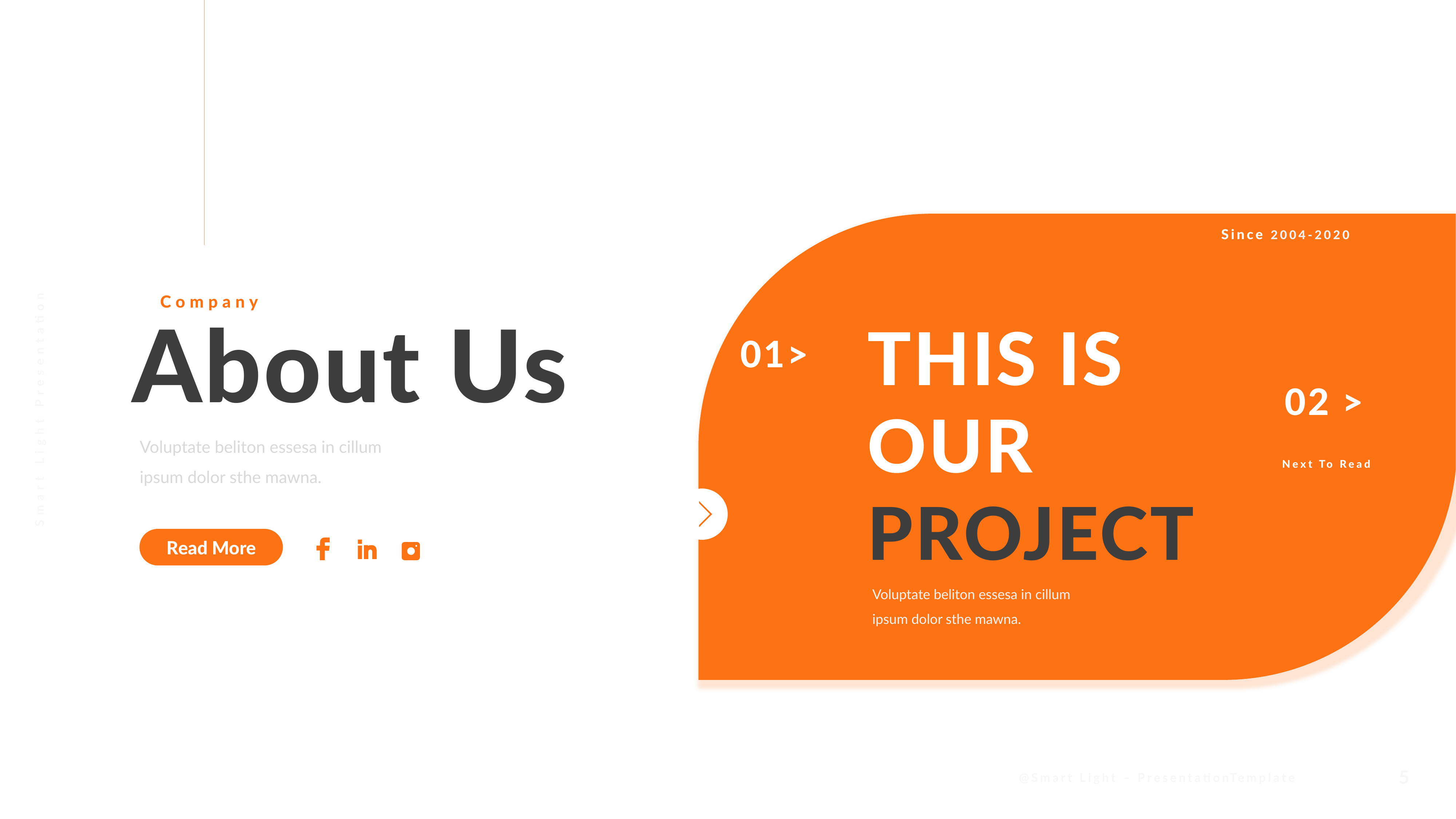

Since 2004-2020
Company
About Us
THIS IS OUR PROJECT
01>
02 >
Voluptate beliton essesa in cillum ipsum dolor sthe mawna.
Next To Read

Read More

Voluptate beliton essesa in cillum ipsum dolor sthe mawna.